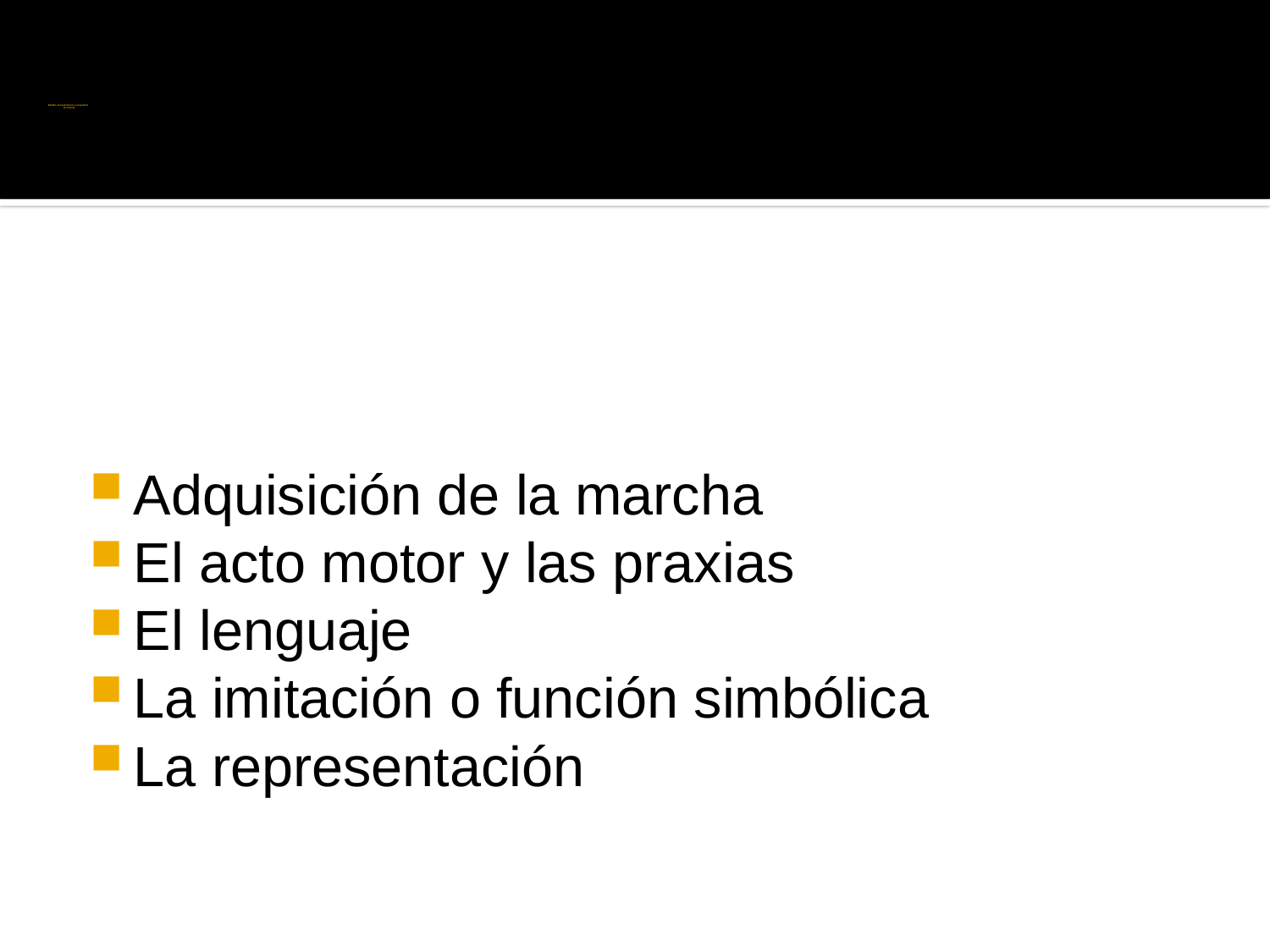

# Estadio sensoriomotor y proyectivo (1-3 años)
Adquisición de la marcha
El acto motor y las praxias
El lenguaje
La imitación o función simbólica
La representación